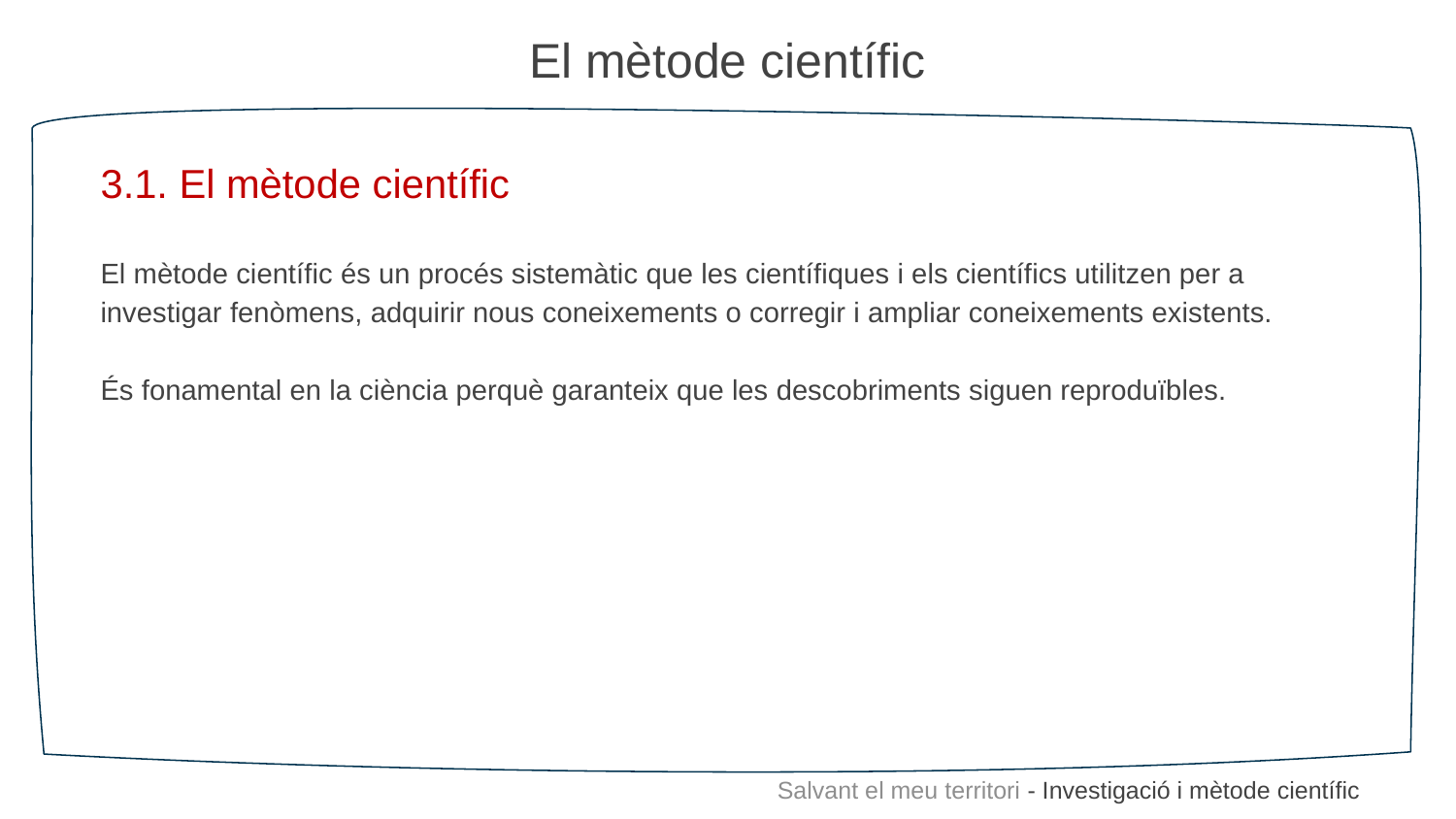

El mètode científic

3.1. El mètode científic
El mètode científic és un procés sistemàtic que les científiques i els científics utilitzen per a investigar fenòmens, adquirir nous coneixements o corregir i ampliar coneixements existents.

És fonamental en la ciència perquè garanteix que les descobriments siguen reproduïbles.

Salvant el meu territori - Investigació i mètode científic